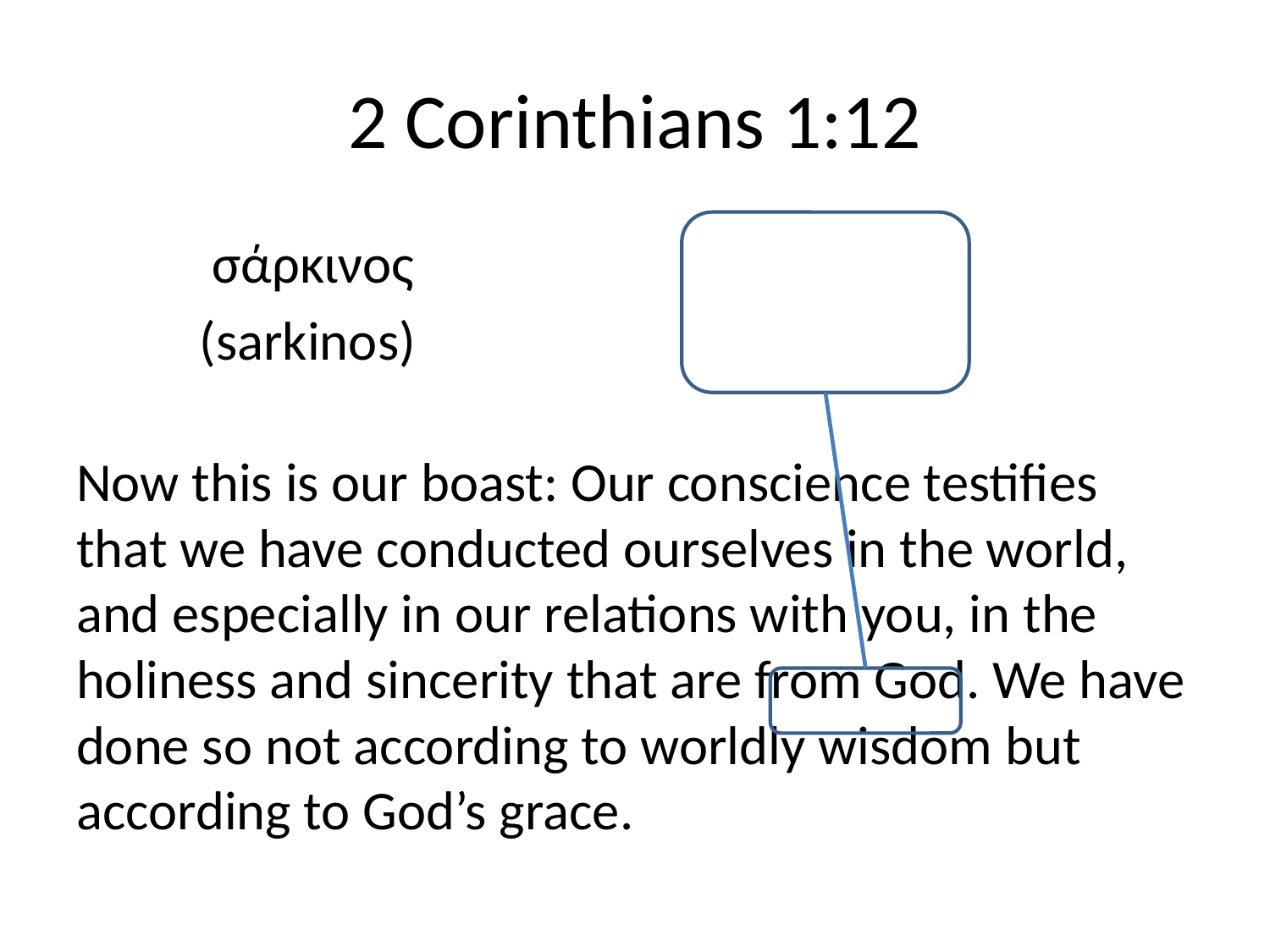

# 2 Corinthians 1:12

					 σάρκινος
					(sarkinos)

Now this is our boast: Our conscience testifies that we have conducted ourselves in the world, and especially in our relations with you, in the holiness and sincerity that are from God. We have done so not according to worldly wisdom but according to God’s grace.